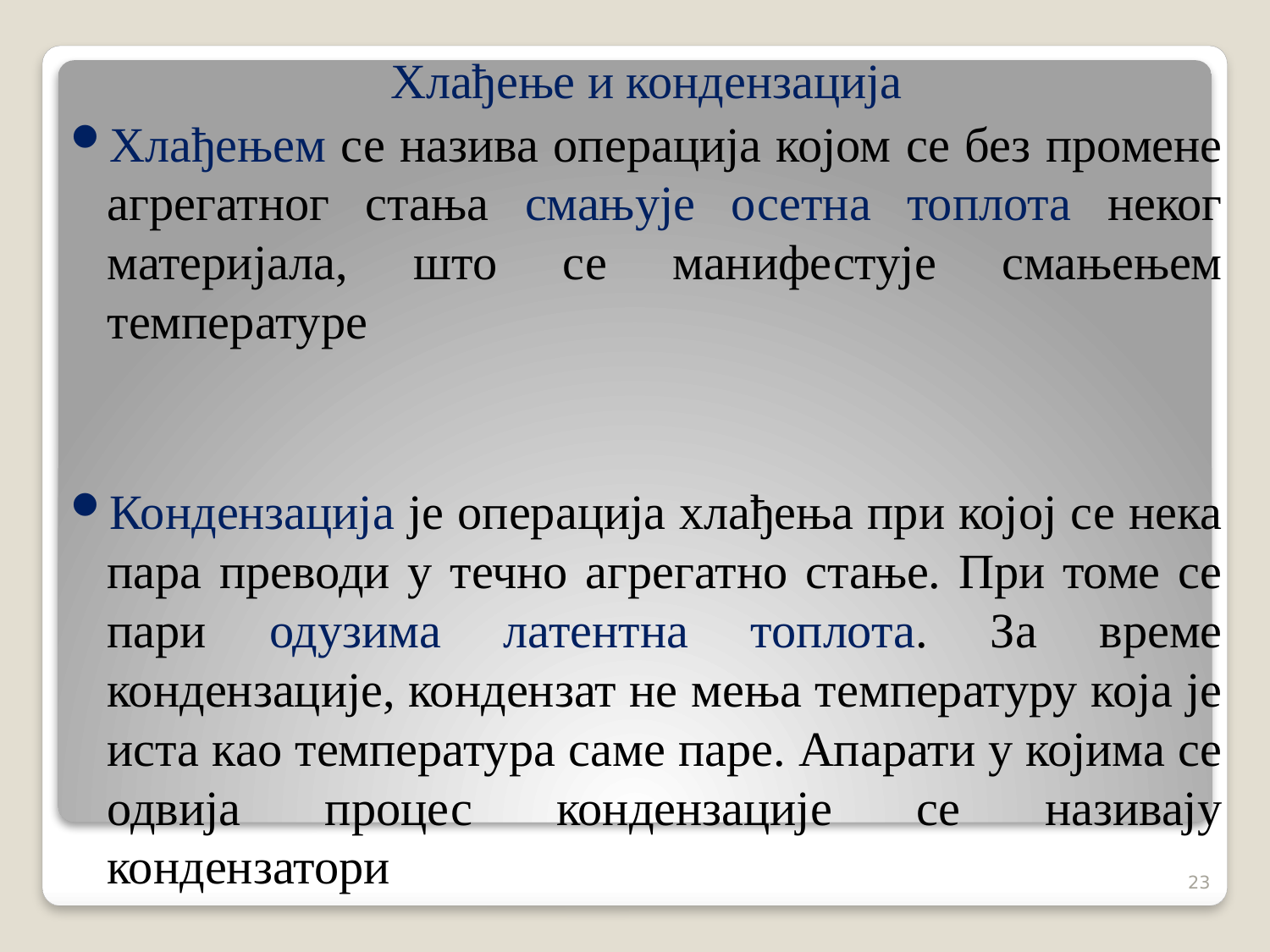

Хлађење и кондензација
Хлађењем се назива операција којом се без промене агрегатног стања смањује осетна топлота неког материјала, што се манифестује смањењем температуре

Кондензација је операција хлађења при којој се нека пара преводи у течно агрегатно стање. При томе се пари одузима латентна топлота. За време кондензације, кондензат не мења температуру која је иста као температура саме паре. Апарати у којима се одвија процес кондензације се називају кондензатори

23